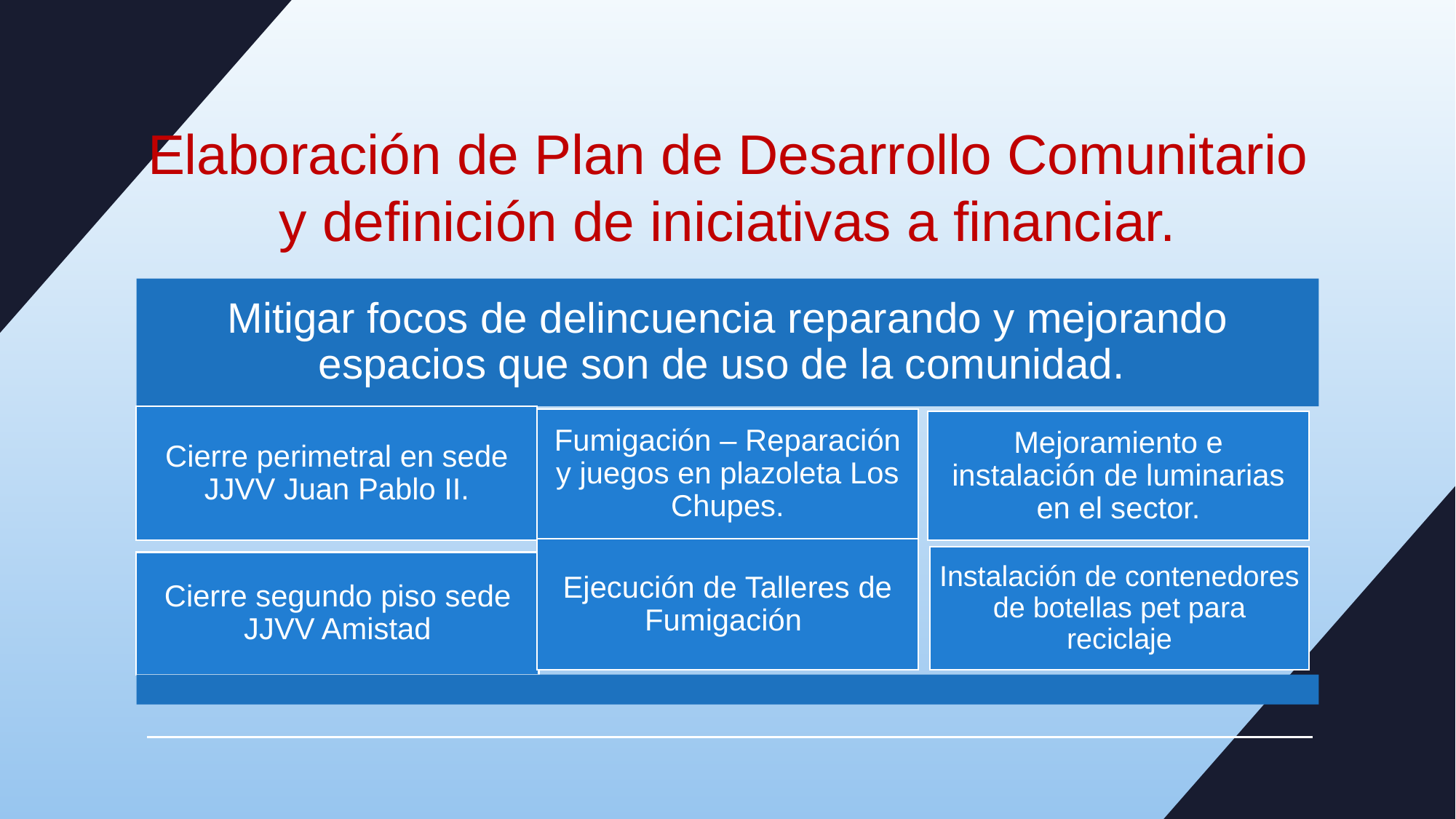

# Elaboración de Plan de Desarrollo Comunitario y definición de iniciativas a financiar.
Mitigar focos de delincuencia reparando y mejorando espacios que son de uso de la comunidad.
Cierre perimetral en sede JJVV Juan Pablo II.
Cierre segundo piso sede JJVV Amistad
Instalación de contenedores de botellas pet para reciclaje

Fumigación – Reparación y juegos en plazoleta Los Chupes.

Mejoramiento e instalación de luminarias en el sector.

Ejecución de Talleres de Fumigación